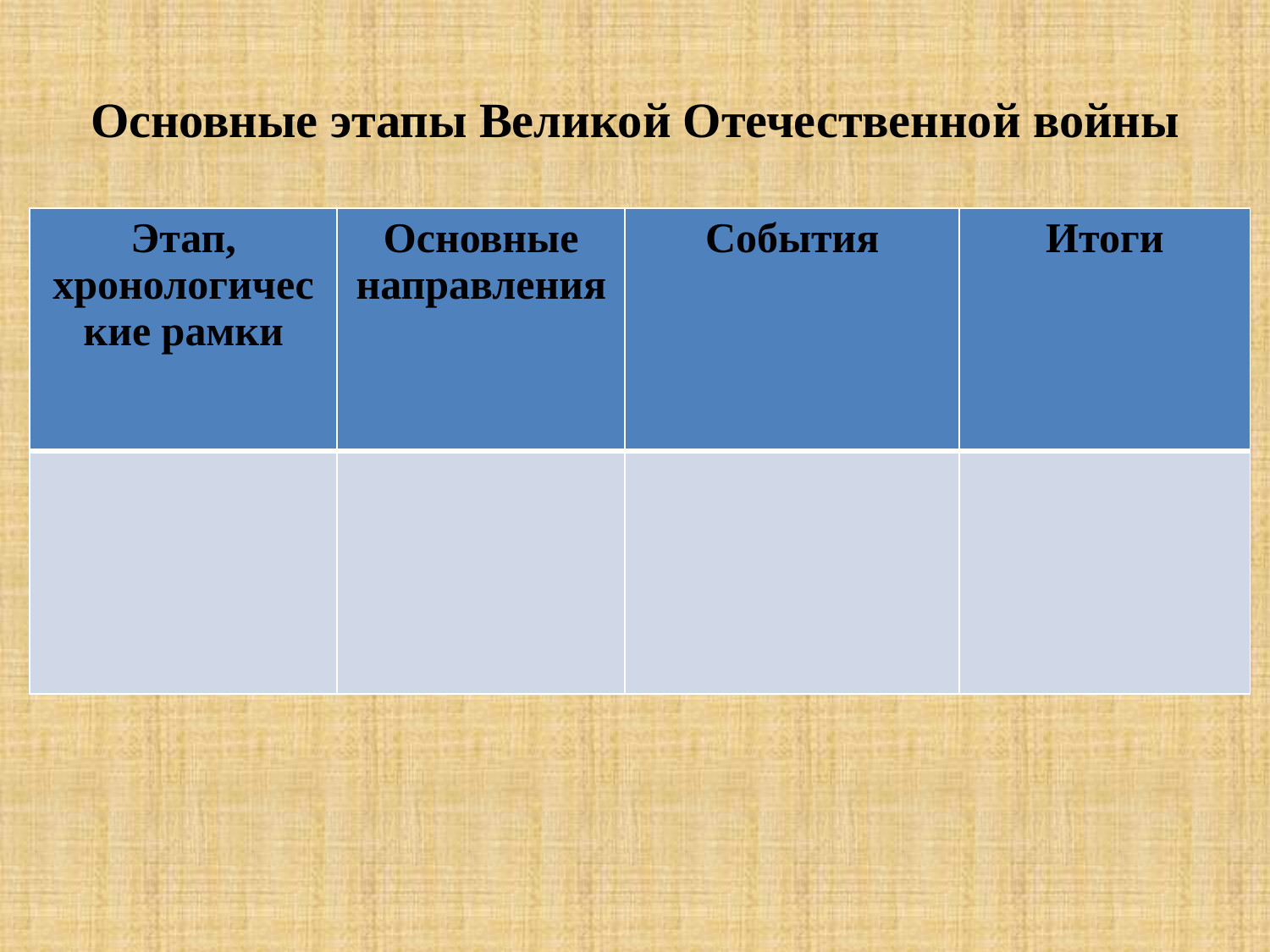

# Основные этапы Великой Отечественной войны
| Этап, хронологические рамки | Основные направления | События | Итоги |
| --- | --- | --- | --- |
|  |  |  |  |